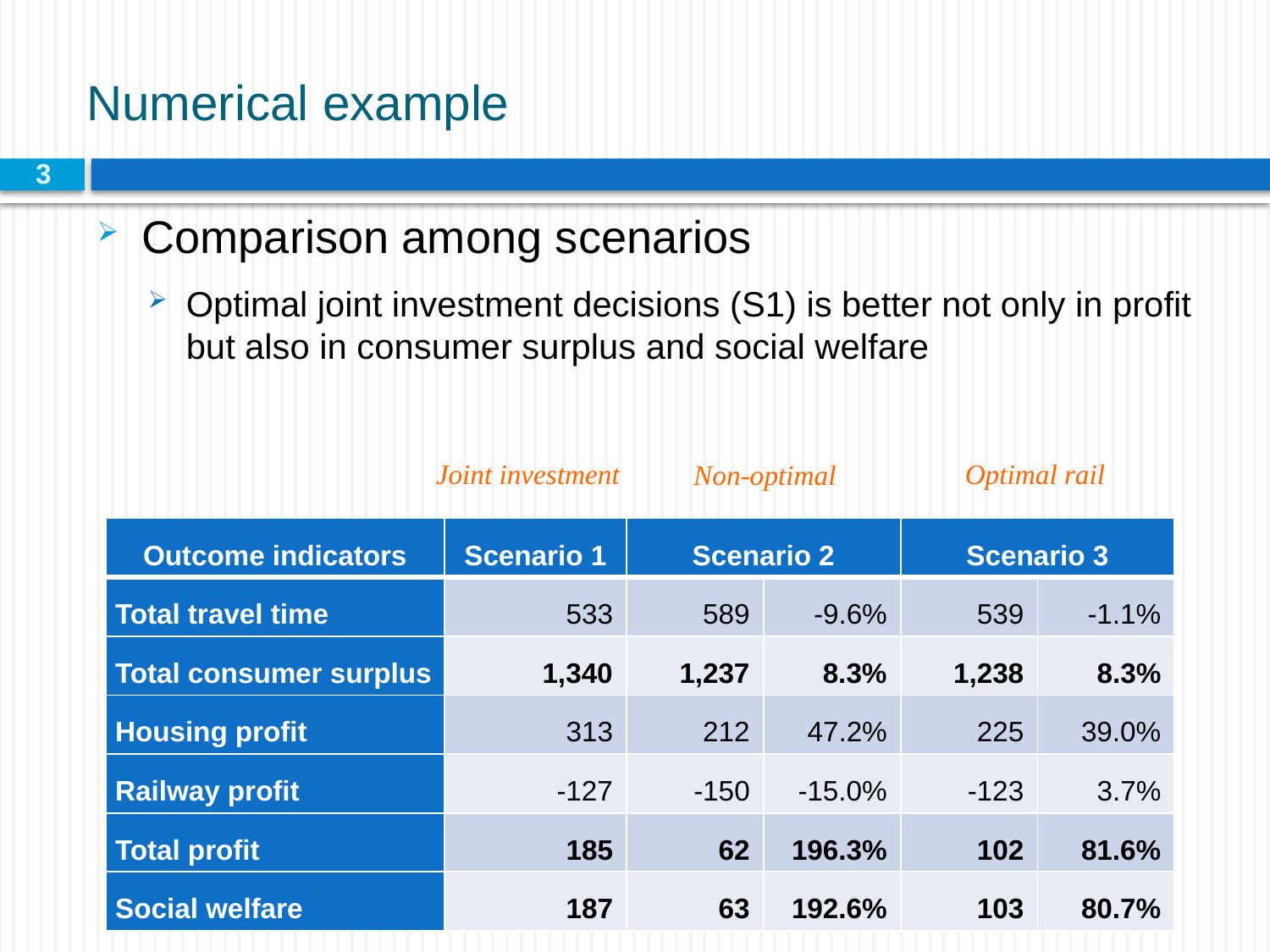

# Numerical example
3
Comparison among scenarios
Optimal joint investment decisions (S1) is better not only in profit but also in consumer surplus and social welfare

Joint investment
Optimal rail
Non-optimal
| Outcome indicators | Scenario 1 | Scenario 2 |  | Scenario 3 |  |
| --- | --- | --- | --- | --- | --- |
| Total travel time | 533 | 589 | -9.6% | 539 | -1.1% |
| Total consumer surplus | 1,340 | 1,237 | 8.3% | 1,238 | 8.3% |
| Housing profit | 313 | 212 | 47.2% | 225 | 39.0% |
| Railway profit | -127 | -150 | -15.0% | -123 | 3.7% |
| Total profit | 185 | 62 | 196.3% | 102 | 81.6% |
| Social welfare | 187 | 63 | 192.6% | 103 | 80.7% |